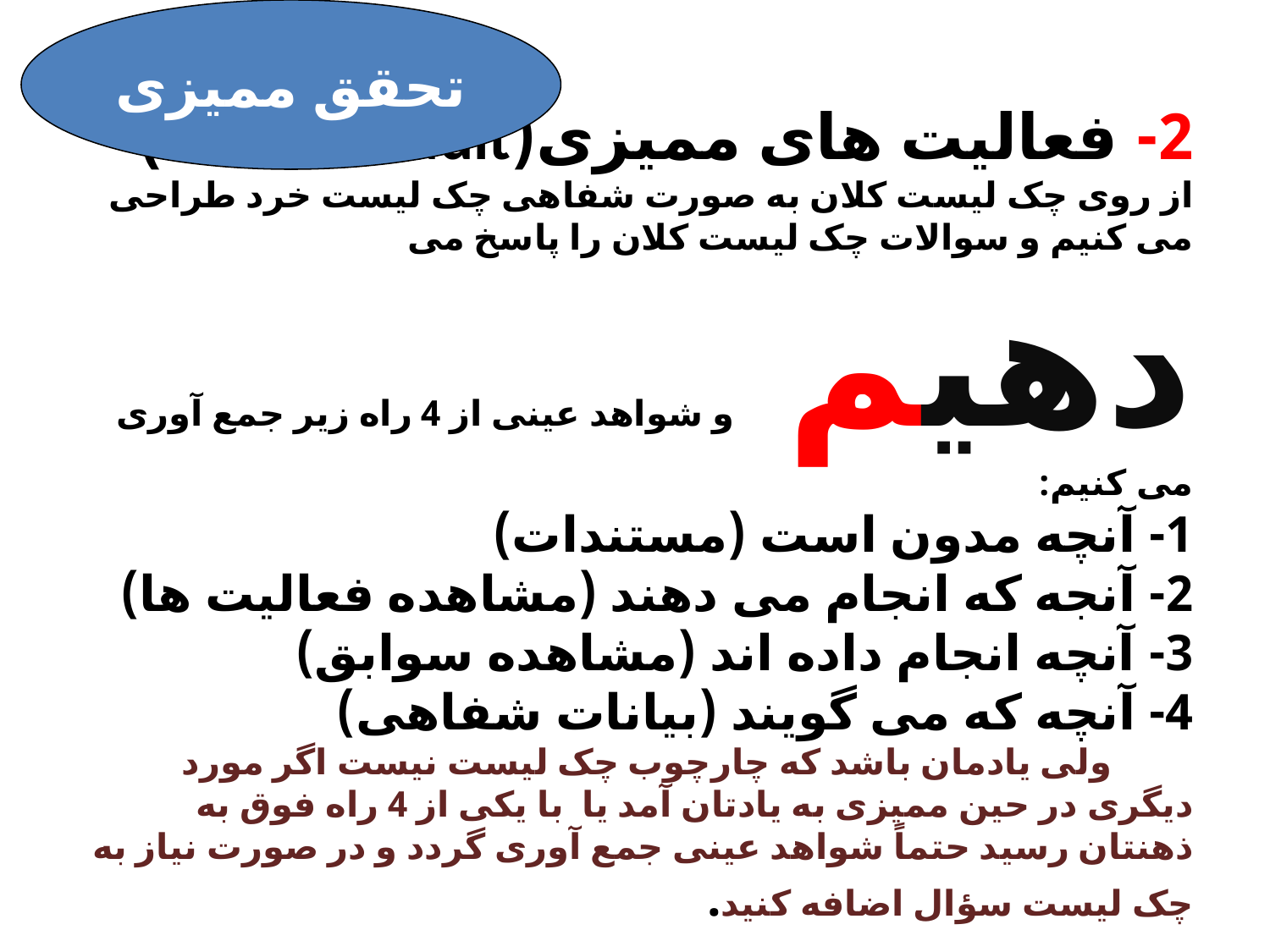

تحقق ممیزی
# 2- فعالیت های ممیزی(On Site Audit) از روی چک لیست کلان به صورت شفاهی چک لیست خرد طراحی می کنیم و سوالات چک لیست کلان را پاسخ می دهیم  و شواهد عینی از 4 راه زیر جمع آوری می کنیم: 1- آنچه مدون است (مستندات) 2- آنجه که انجام می دهند (مشاهده فعالیت ها) 3- آنچه انجام داده اند (مشاهده سوابق) 4- آنچه که می گویند (بیانات شفاهی) ولی یادمان باشد که چارچوب چک لیست نیست اگر مورد دیگری در حین ممیزی به یادتان آمد یا  با یکی از 4 راه فوق به ذهنتان رسید حتماً شواهد عینی جمع آوری گردد و در صورت نیاز به چک لیست سؤال اضافه کنید.